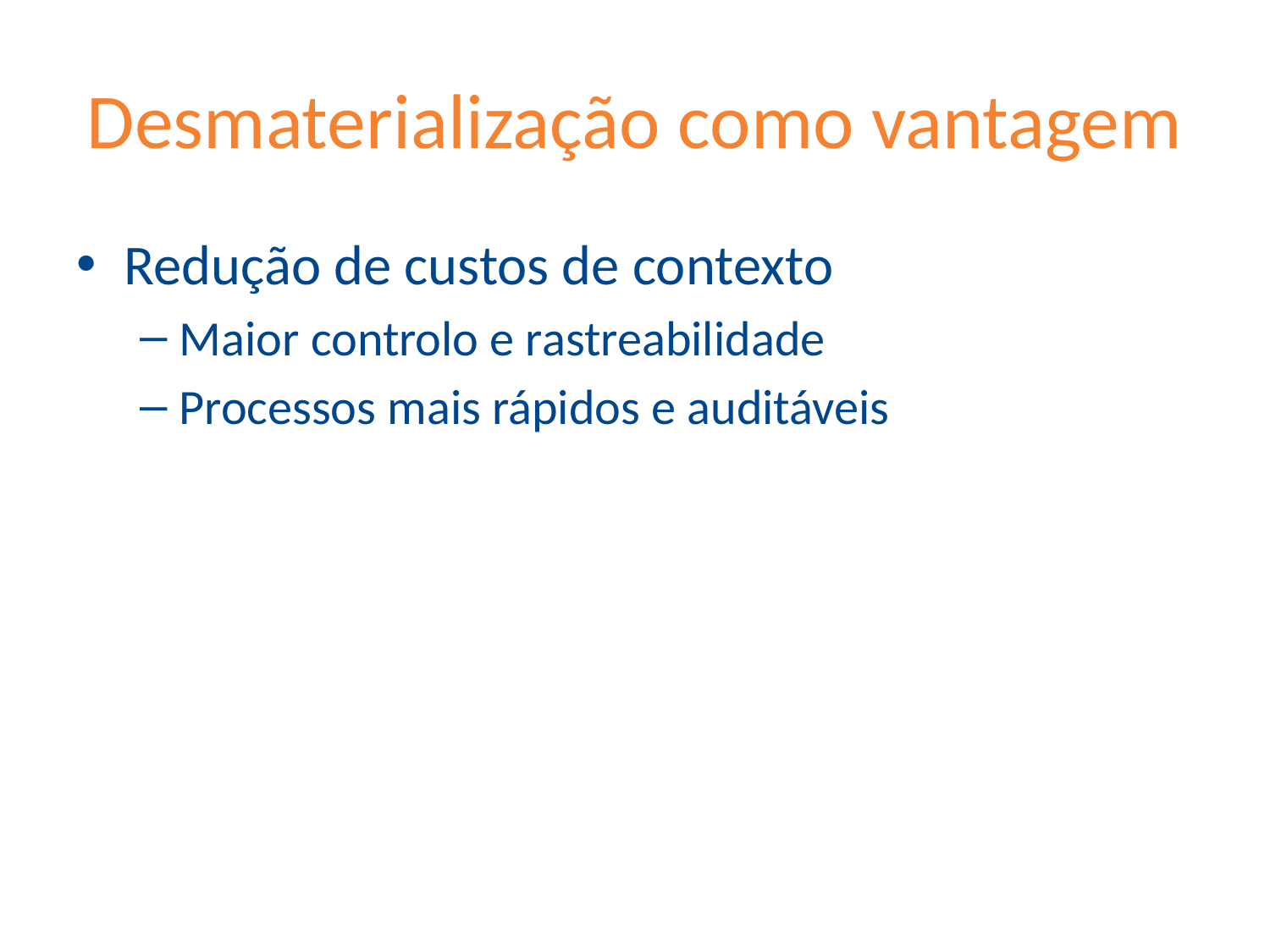

# Desmaterialização como vantagem
Redução de custos de contexto
Maior controlo e rastreabilidade
Processos mais rápidos e auditáveis